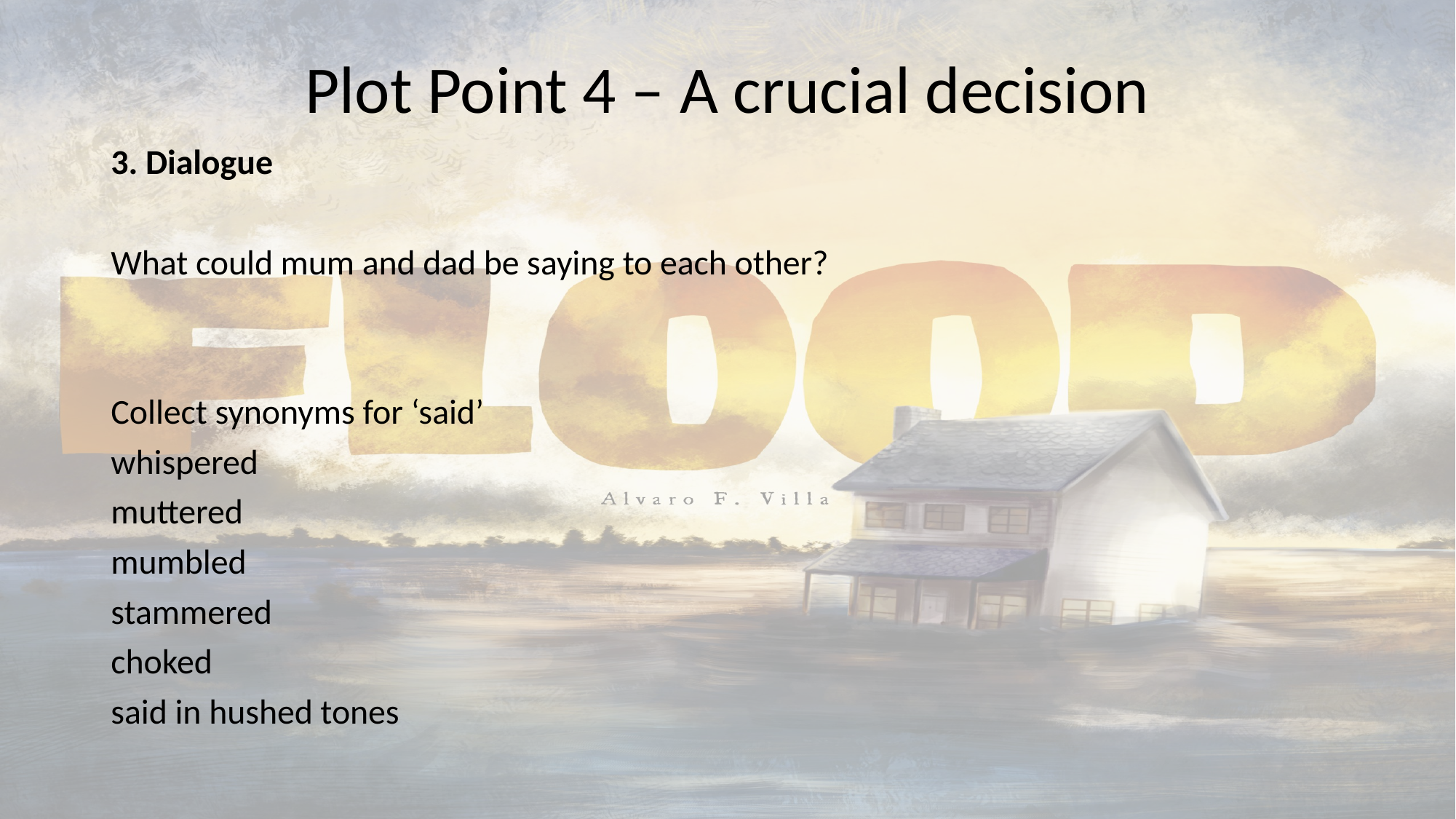

# Plot Point 4 – A crucial decision
3. Dialogue

What could mum and dad be saying to each other?

Collect synonyms for ‘said’
whispered
muttered
mumbled
stammered
choked
said in hushed tones